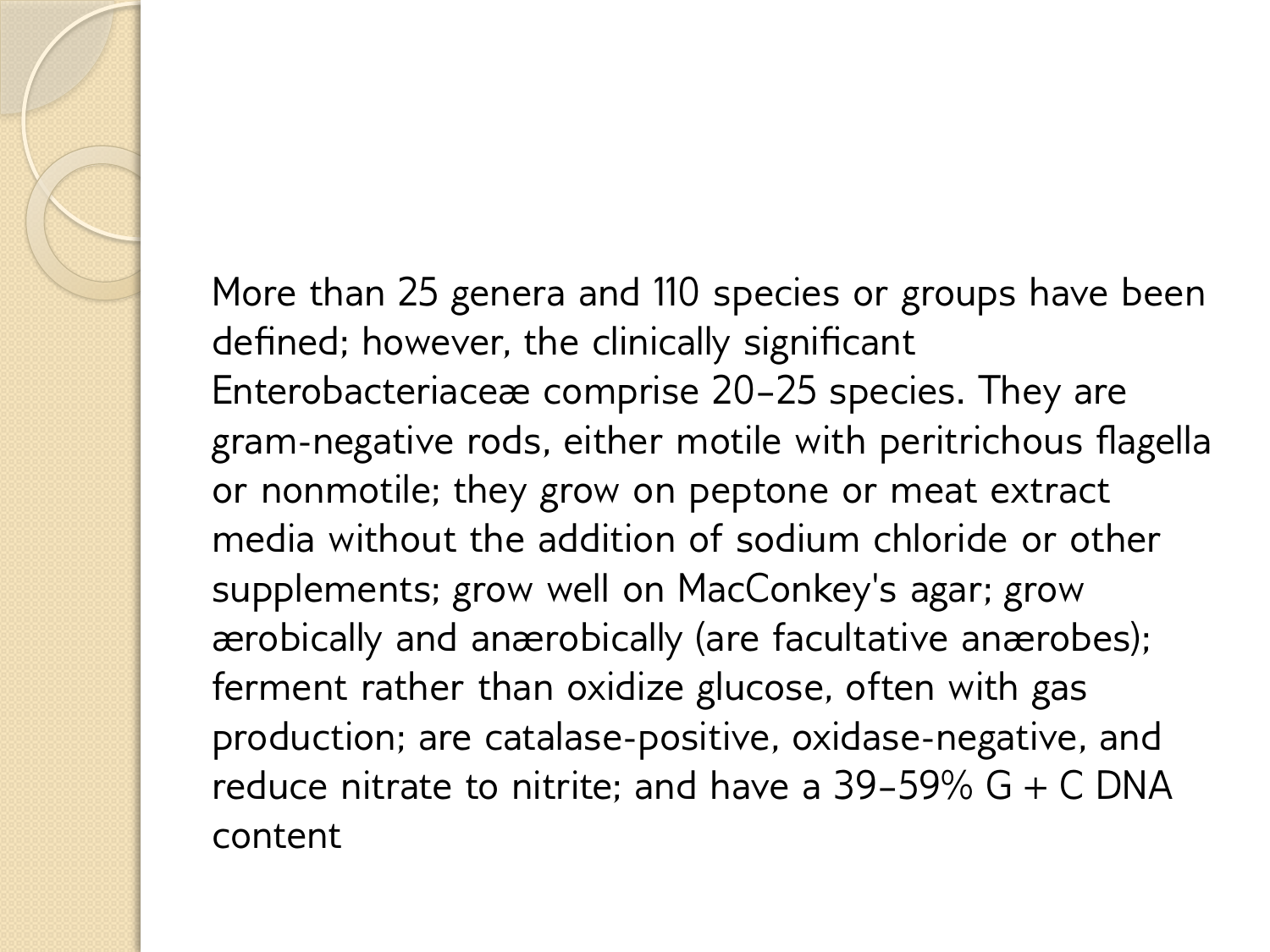

#

More than 25 genera and 110 species or groups have been defined; however, the clinically significant Enterobacteriaceae comprise 20–25 species. They are gram-negative rods, either motile with peritrichous flagella or nonmotile; they grow on peptone or meat extract media without the addition of sodium chloride or other supplements; grow well on MacConkey's agar; grow aerobically and anaerobically (are facultative anaerobes); ferment rather than oxidize glucose, often with gas production; are catalase-positive, oxidase-negative, and reduce nitrate to nitrite; and have a 39–59% G + C DNA content